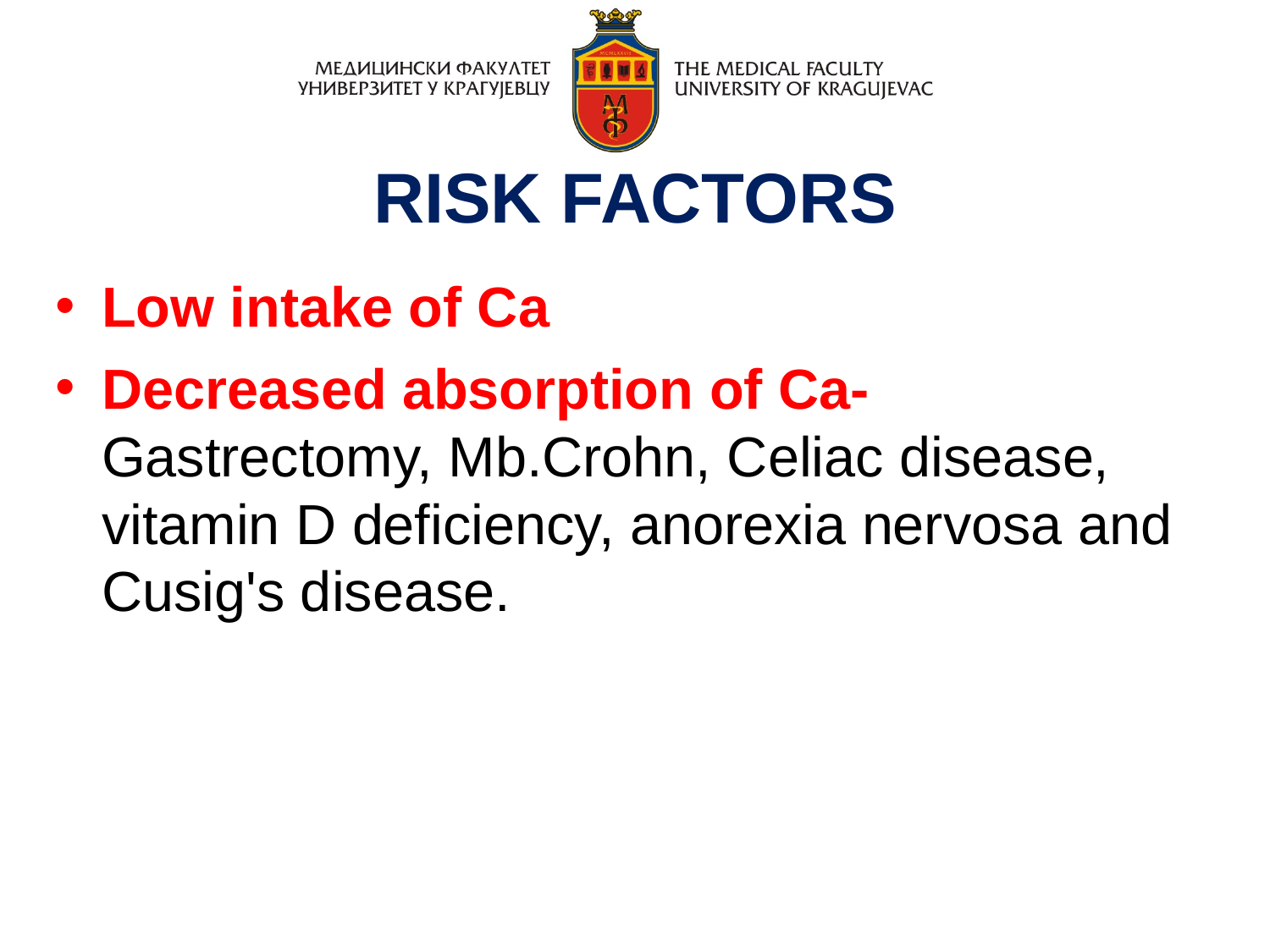

RISK FACTORS
Low intake of Ca
Decreased absorption of Ca- Gastrectomy, Mb.Crohn, Celiac disease, vitamin D deficiency, anorexia nervosa and Cusig's disease.